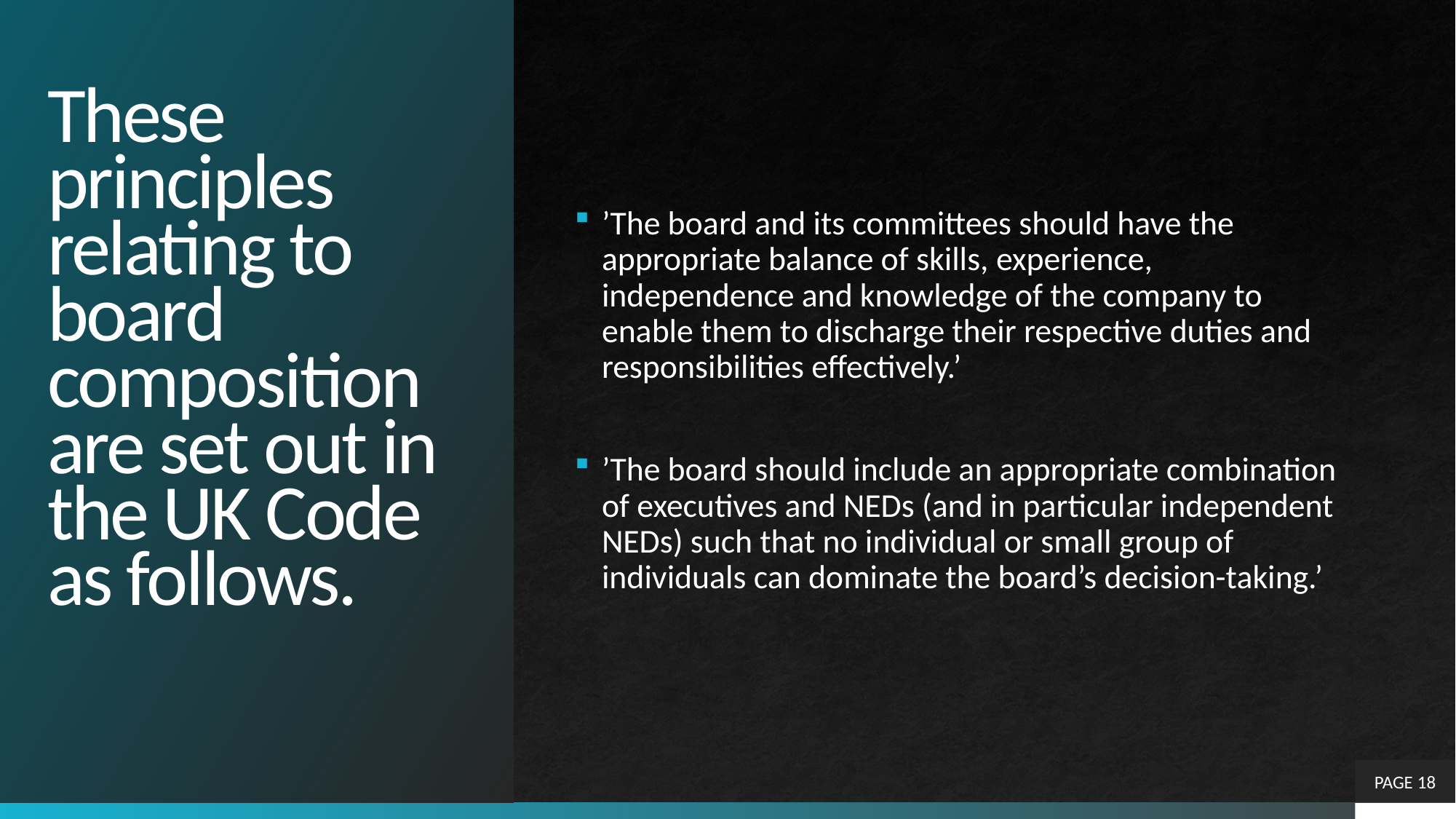

# These principles relating to board composition are set out in the UK Code as follows.
’The board and its committees should have the appropriate balance of skills, experience, independence and knowledge of the company to enable them to discharge their respective duties and responsibilities effectively.’

’The board should include an appropriate combination of executives and NEDs (and in particular independent NEDs) such that no individual or small group of individuals can dominate the board’s decision-taking.’
PAGE 18